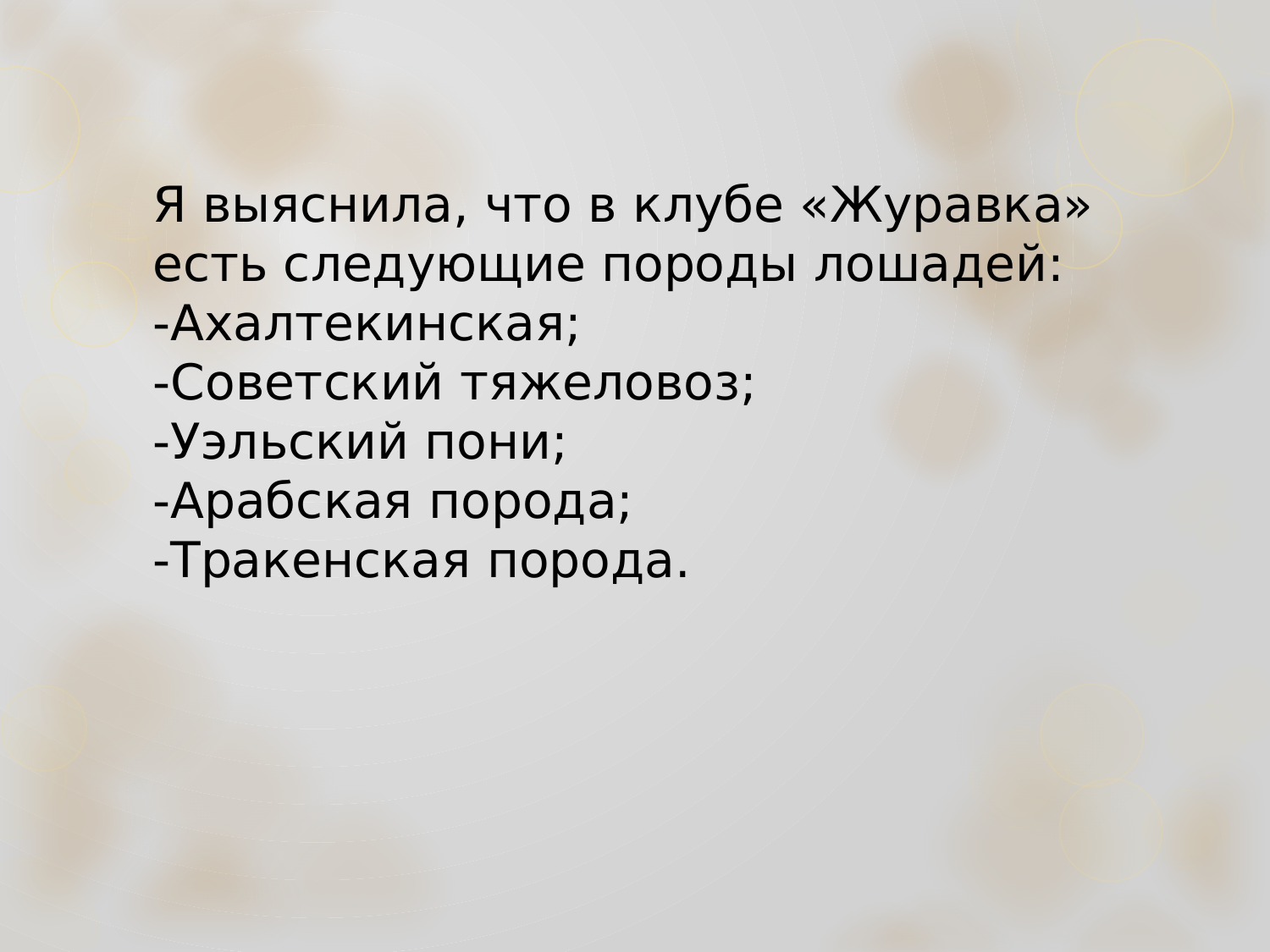

# Я выяснила, что в клубе «Журавка» есть следующие породы лошадей: -Ахалтекинская; -Советский тяжеловоз; -Уэльский пони; -Арабская порода; -Тракенская порода.